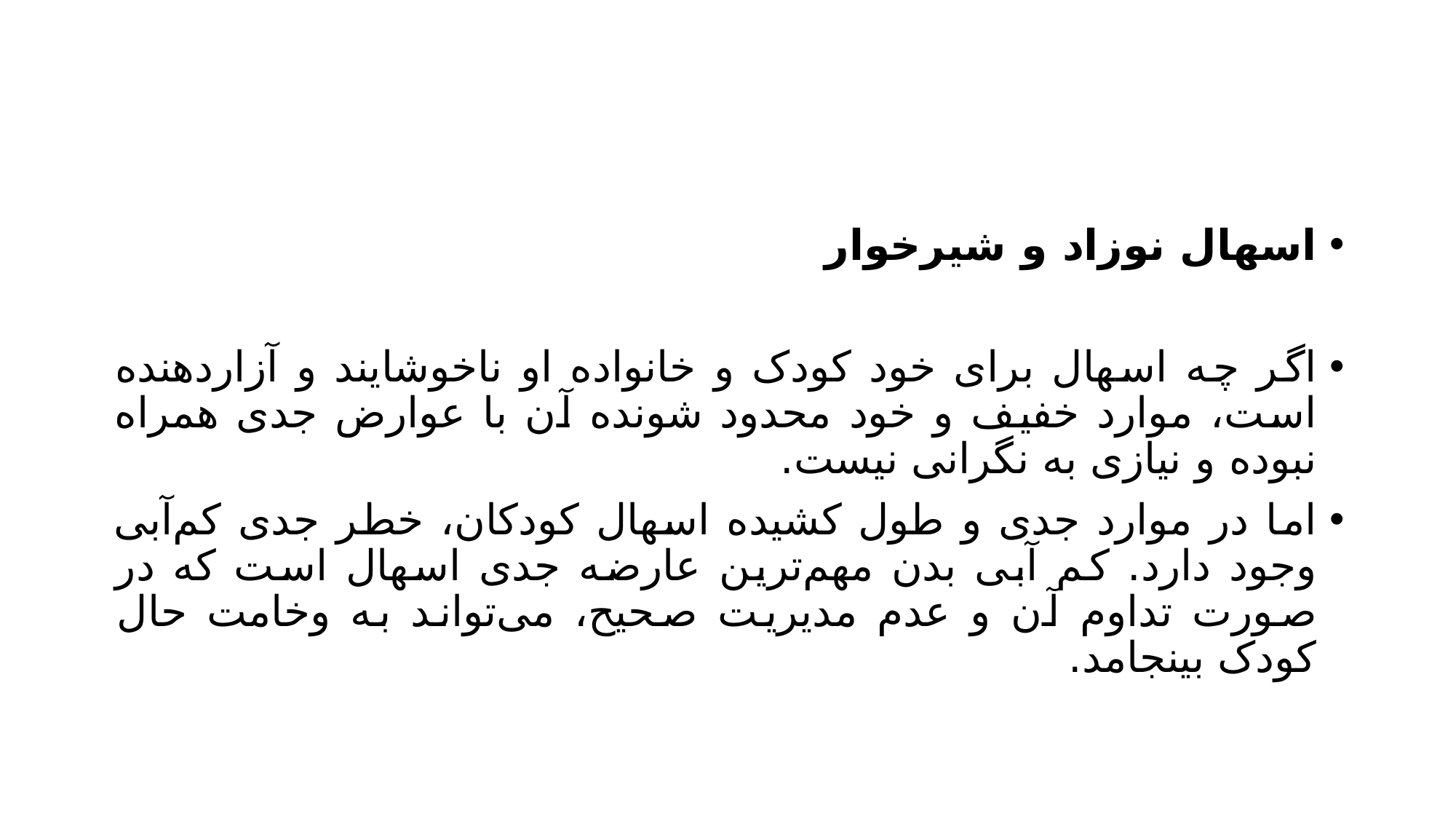

اسهال نوزاد و شیرخوار

اگر چه اسهال برای خود کودک و خانواده او ناخوشایند و آزاردهنده است، موارد خفیف و خود محدود شونده آن با عوارض جدی همراه نبوده و نیازی به نگرانی نیست.
اما در موارد جدی و طول کشیده اسهال کودکان، خطر جدی کم‌آبی وجود دارد. کم آبی بدن مهم‌ترین عارضه جدی اسهال است که در صورت تداوم آن و عدم مدیریت صحیح، می‌تواند به وخامت حال کودک بینجامد.